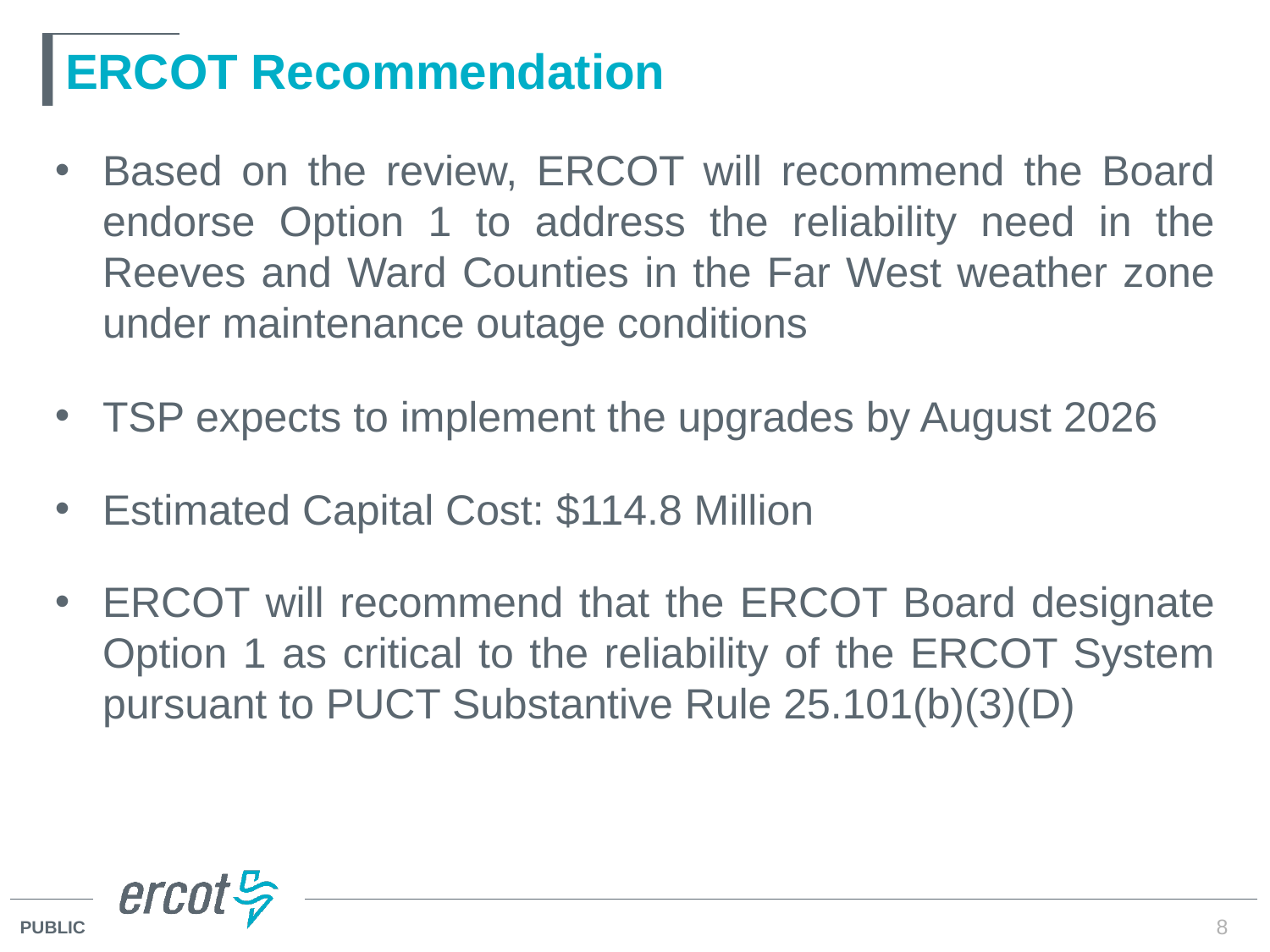

# ERCOT Recommendation
Based on the review, ERCOT will recommend the Board endorse Option 1 to address the reliability need in the Reeves and Ward Counties in the Far West weather zone under maintenance outage conditions
TSP expects to implement the upgrades by August 2026
Estimated Capital Cost: $114.8 Million
ERCOT will recommend that the ERCOT Board designate Option 1 as critical to the reliability of the ERCOT System pursuant to PUCT Substantive Rule 25.101(b)(3)(D)
8